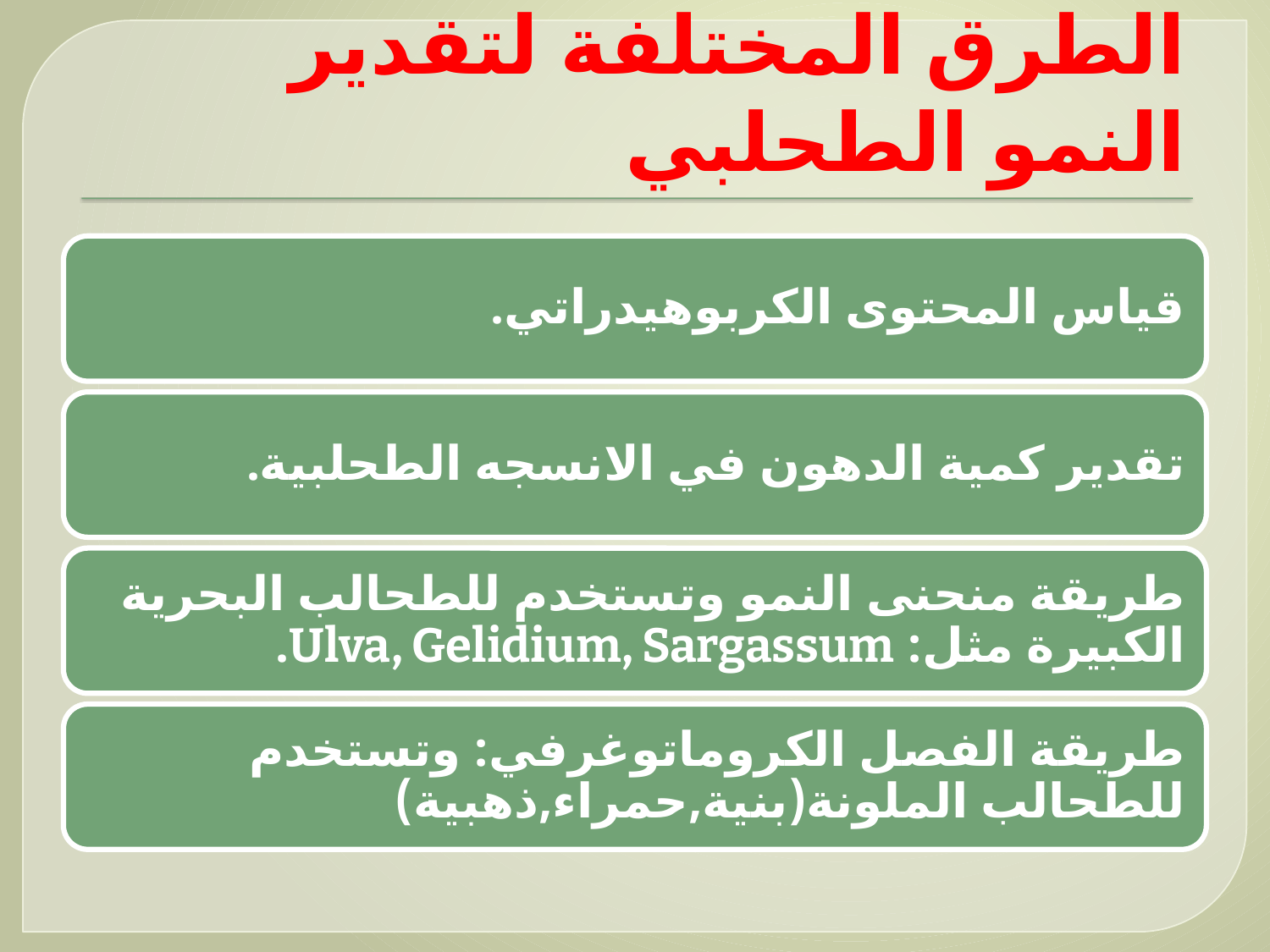

# الطرق المختلفة لتقدير النمو الطحلبي
قياس المحتوى الكربوهيدراتي.
تقدير كمية الدهون في الانسجه الطحلبية.
طريقة منحنى النمو وتستخدم للطحالب البحرية الكبيرة مثل: Ulva, Gelidium, Sargassum.
طريقة الفصل الكروماتوغرفي: وتستخدم للطحالب الملونة(بنية,حمراء,ذهبية)